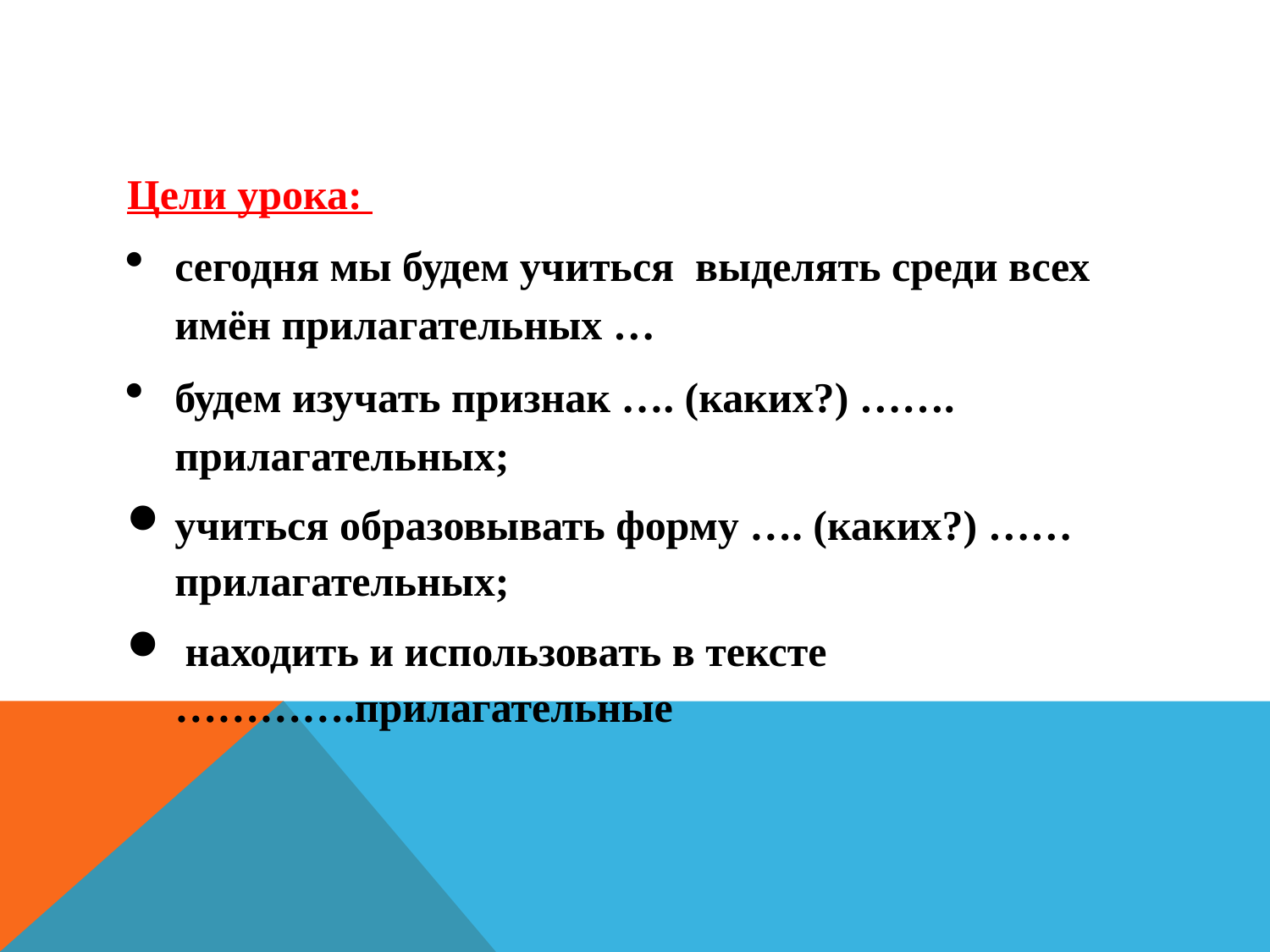

#
Цели урока:
сегодня мы будем учиться  выделять среди всех имён прилагательных …
будем изучать признак …. (каких?) ……. прилагательных;
учиться образовывать форму …. (каких?) …… прилагательных;
 находить и использовать в тексте ………….прилагательные